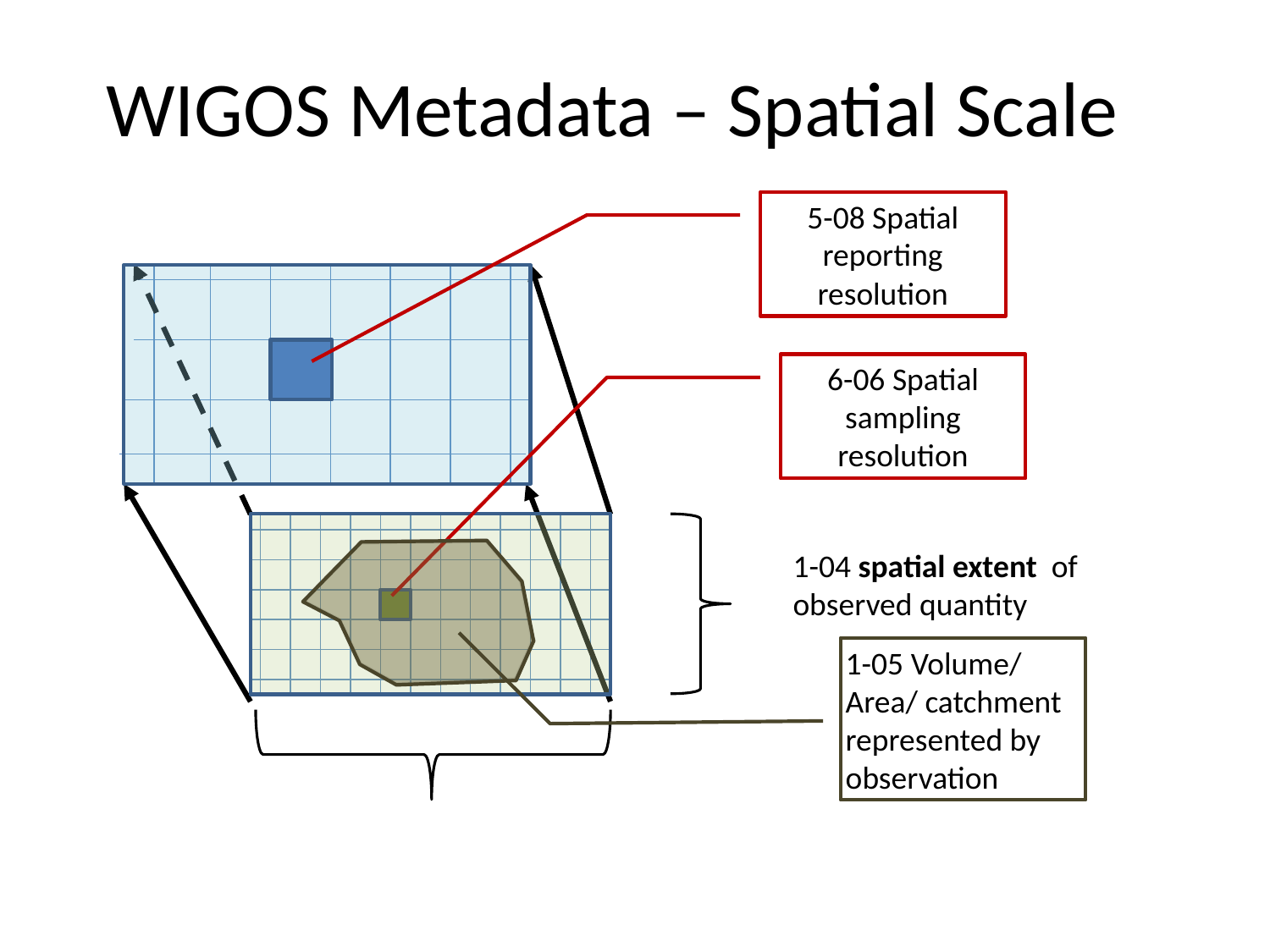

# WIGOS Metadata – Spatial Scale
5-08 Spatial reporting resolution

6-06 Spatial sampling resolution

1-04 spatial extent  of observed quantity

1-05 Volume/ Area/ catchment represented by observation